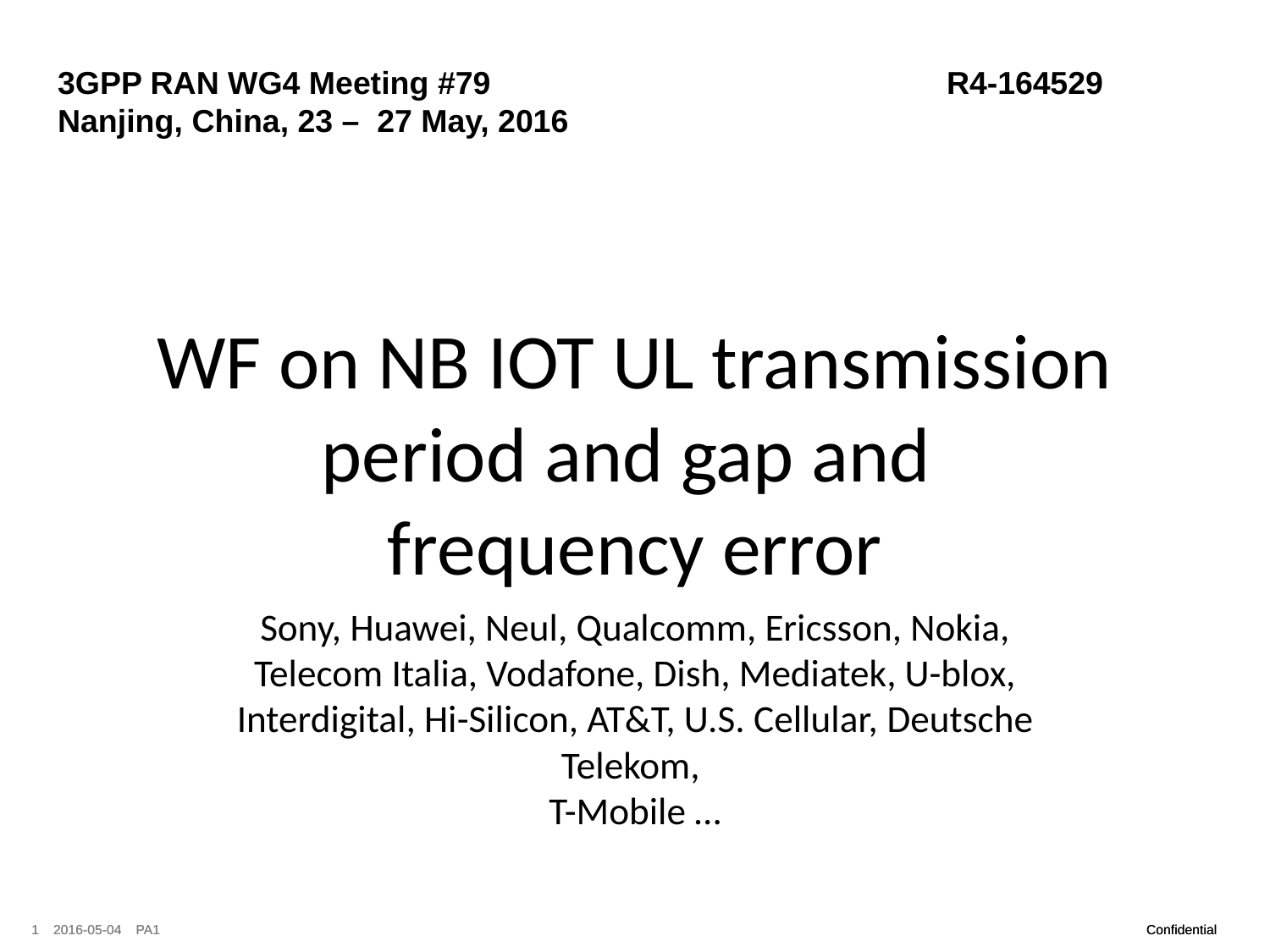

3GPP RAN WG4 Meeting #79	         			R4-164529
Nanjing, China, 23 –  27 May, 2016
# WF on NB IOT UL transmission period and gap and frequency error
Sony, Huawei, Neul, Qualcomm, Ericsson, Nokia, Telecom Italia, Vodafone, Dish, Mediatek, U-blox, Interdigital, Hi-Silicon, AT&T, U.S. Cellular, Deutsche Telekom,
T-Mobile …